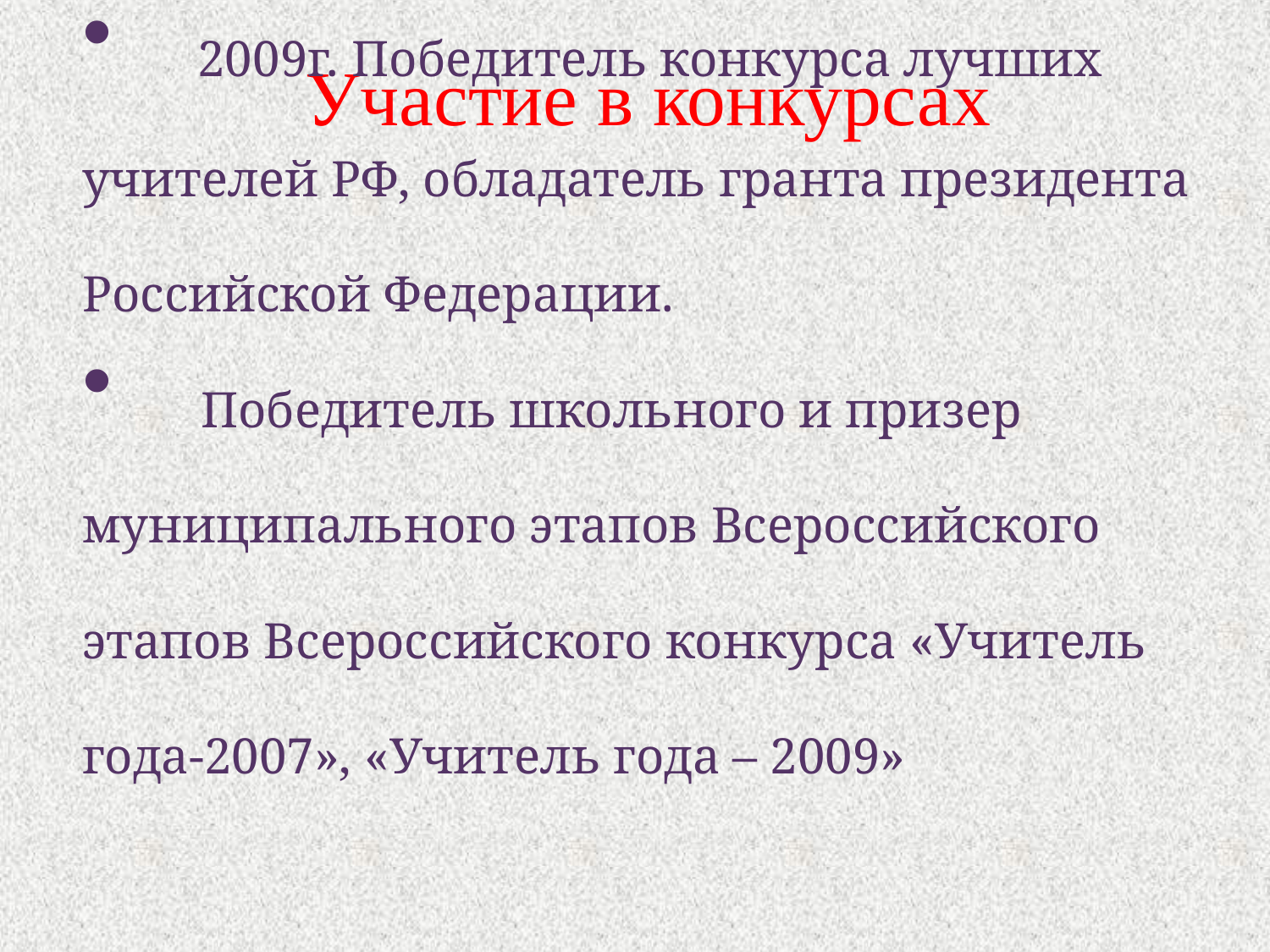

Участие в конкурсах
       2009г. Победитель конкурса лучших учителей РФ, обладатель гранта президента Российской Федерации.
       Победитель школьного и призер муниципального этапов Всероссийского этапов Всероссийского конкурса «Учитель года-2007», «Учитель года – 2009»